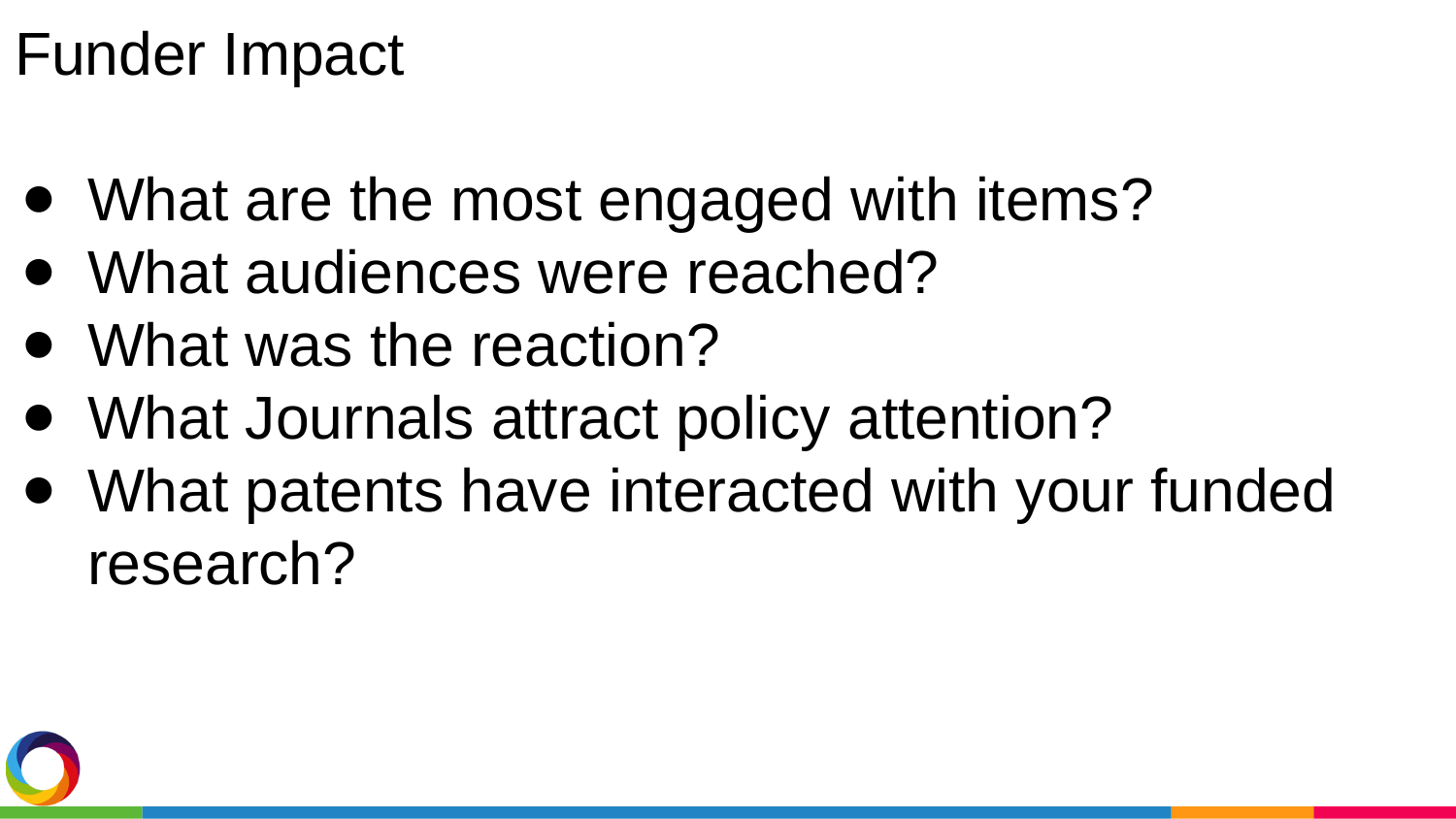

Funder Impact

What are the most engaged with items?
What audiences were reached?
What was the reaction?
What Journals attract policy attention?
What patents have interacted with your funded research?